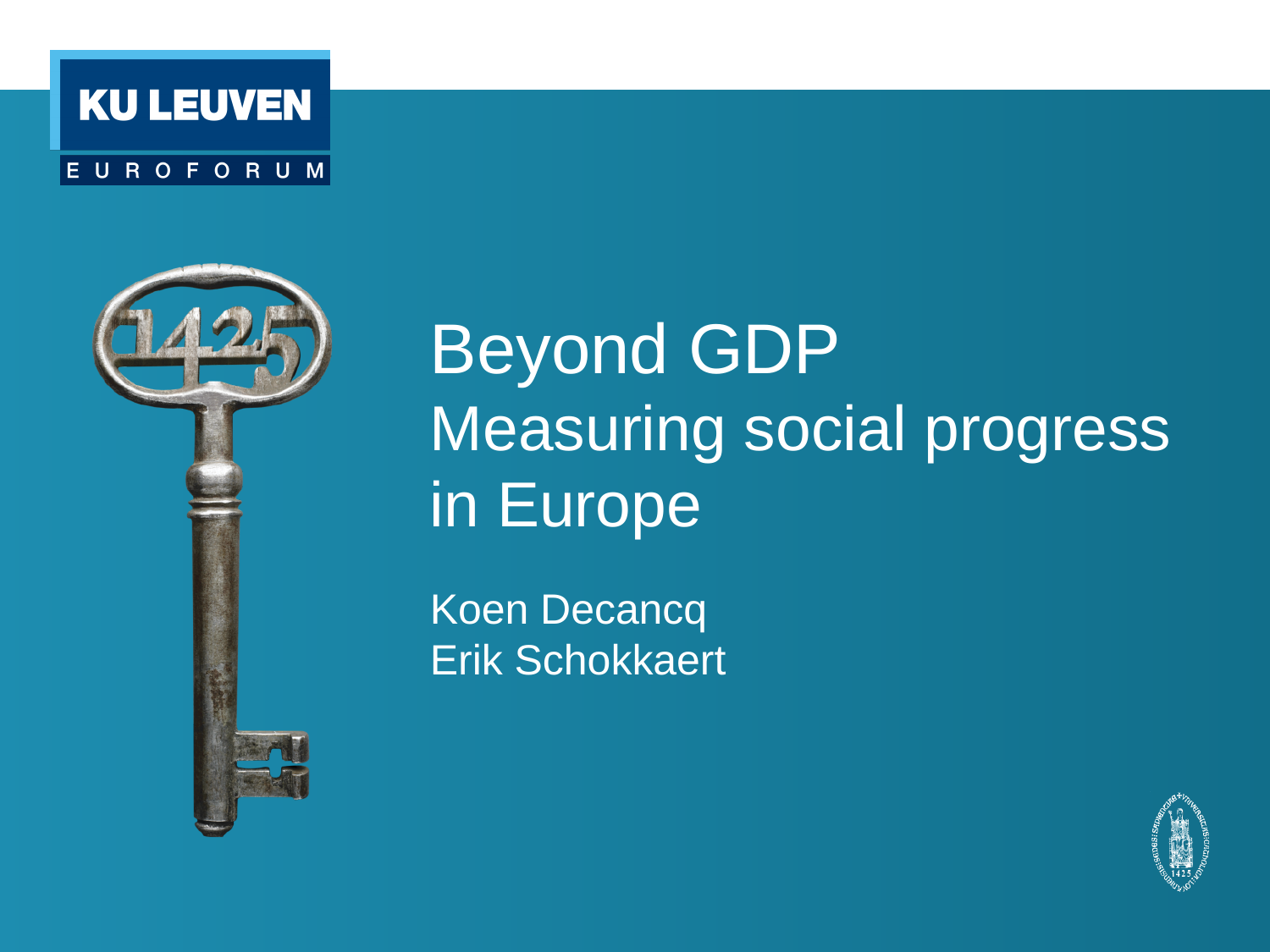

# Beyond GDP Measuring social progress in Europe
Koen Decancq
Erik Schokkaert